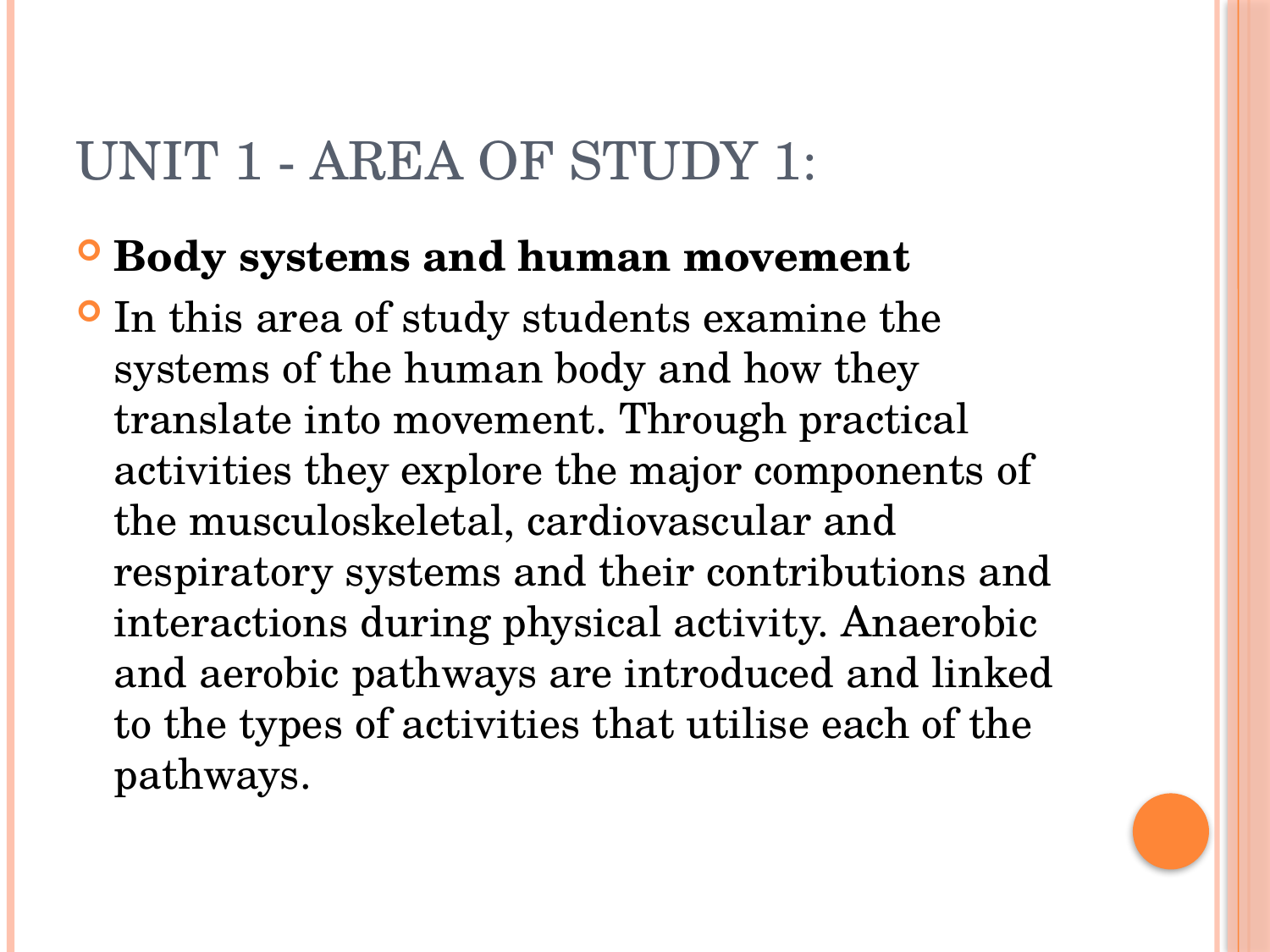

# Unit 1 - AREA OF STUDY 1:
Body systems and human movement
In this area of study students examine the systems of the human body and how they translate into movement. Through practical activities they explore the major components of the musculoskeletal, cardiovascular and respiratory systems and their contributions and interactions during physical activity. Anaerobic and aerobic pathways are introduced and linked to the types of activities that utilise each of the pathways.